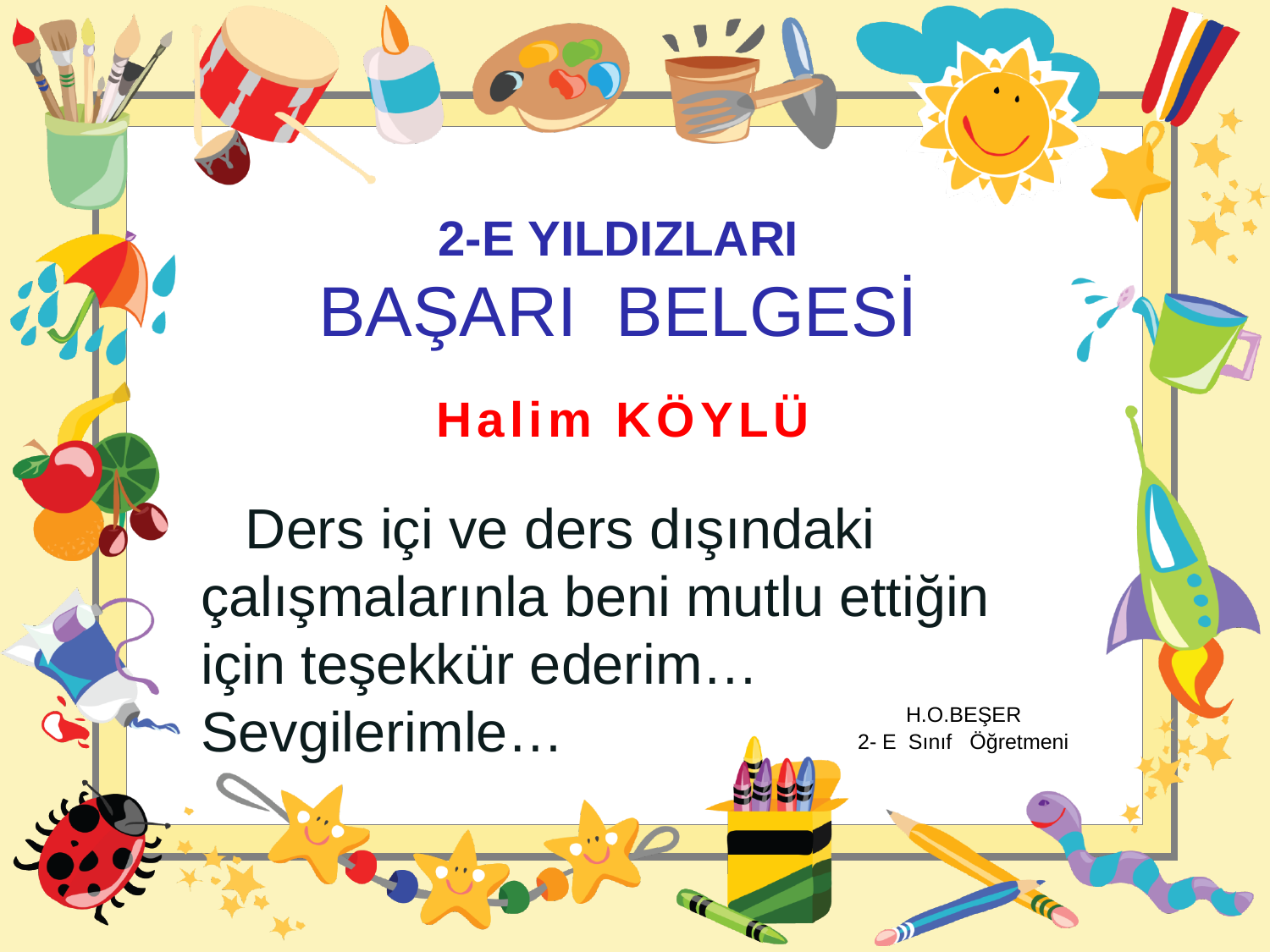

# 2-E YILDIZLARI BAŞARI  BELGESİ

Halim KÖYLÜ
     Ders içi ve ders dışındaki çalışmalarınla beni mutlu ettiğin için teşekkür ederim…Sevgilerimle…

				                          H.O.BEŞER
					  2- E  Sınıf   Öğretmeni